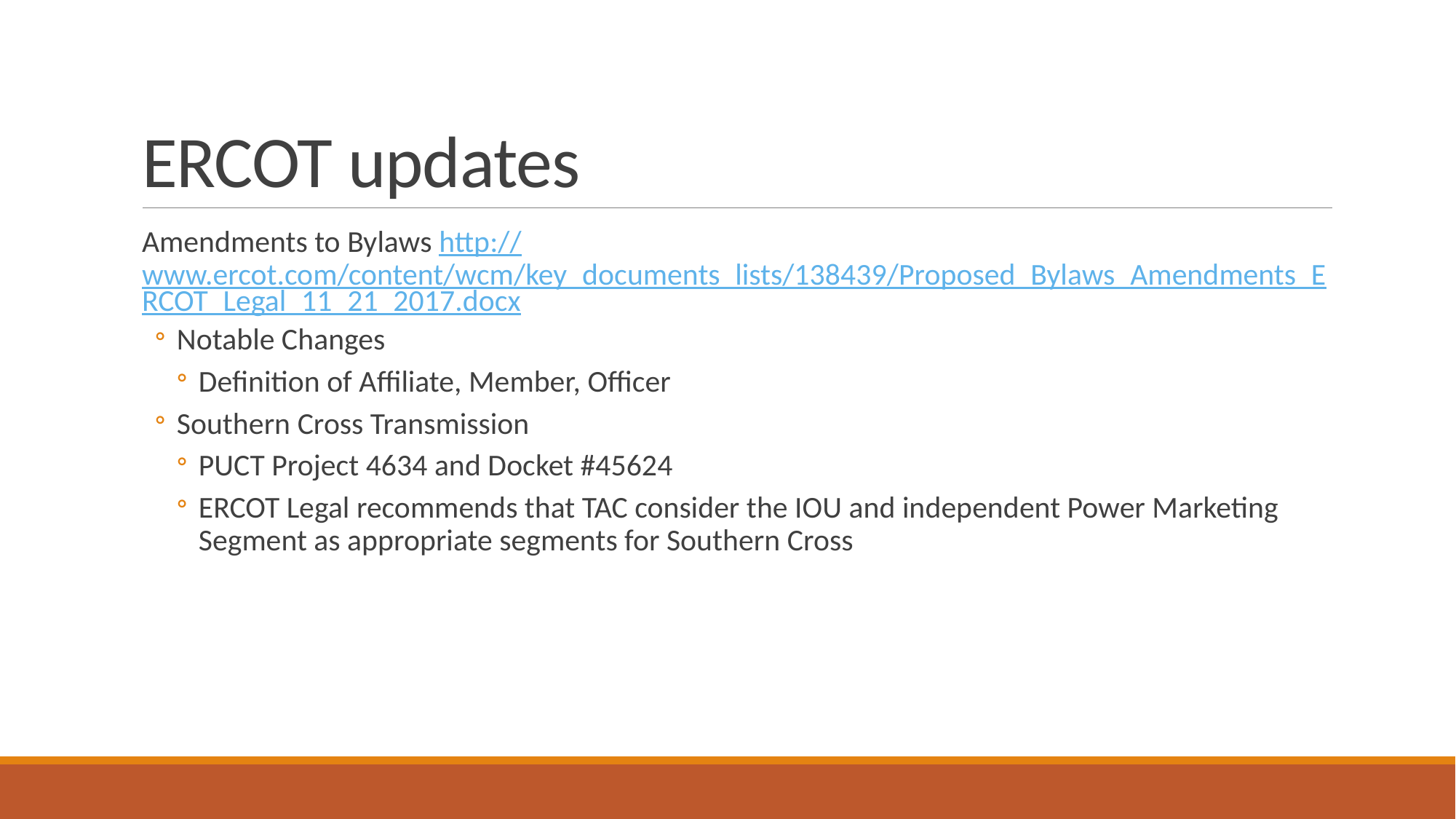

# ERCOT updates
Amendments to Bylaws http://www.ercot.com/content/wcm/key_documents_lists/138439/Proposed_Bylaws_Amendments_ERCOT_Legal_11_21_2017.docx
Notable Changes
Definition of Affiliate, Member, Officer
Southern Cross Transmission
PUCT Project 4634 and Docket #45624
ERCOT Legal recommends that TAC consider the IOU and independent Power Marketing Segment as appropriate segments for Southern Cross